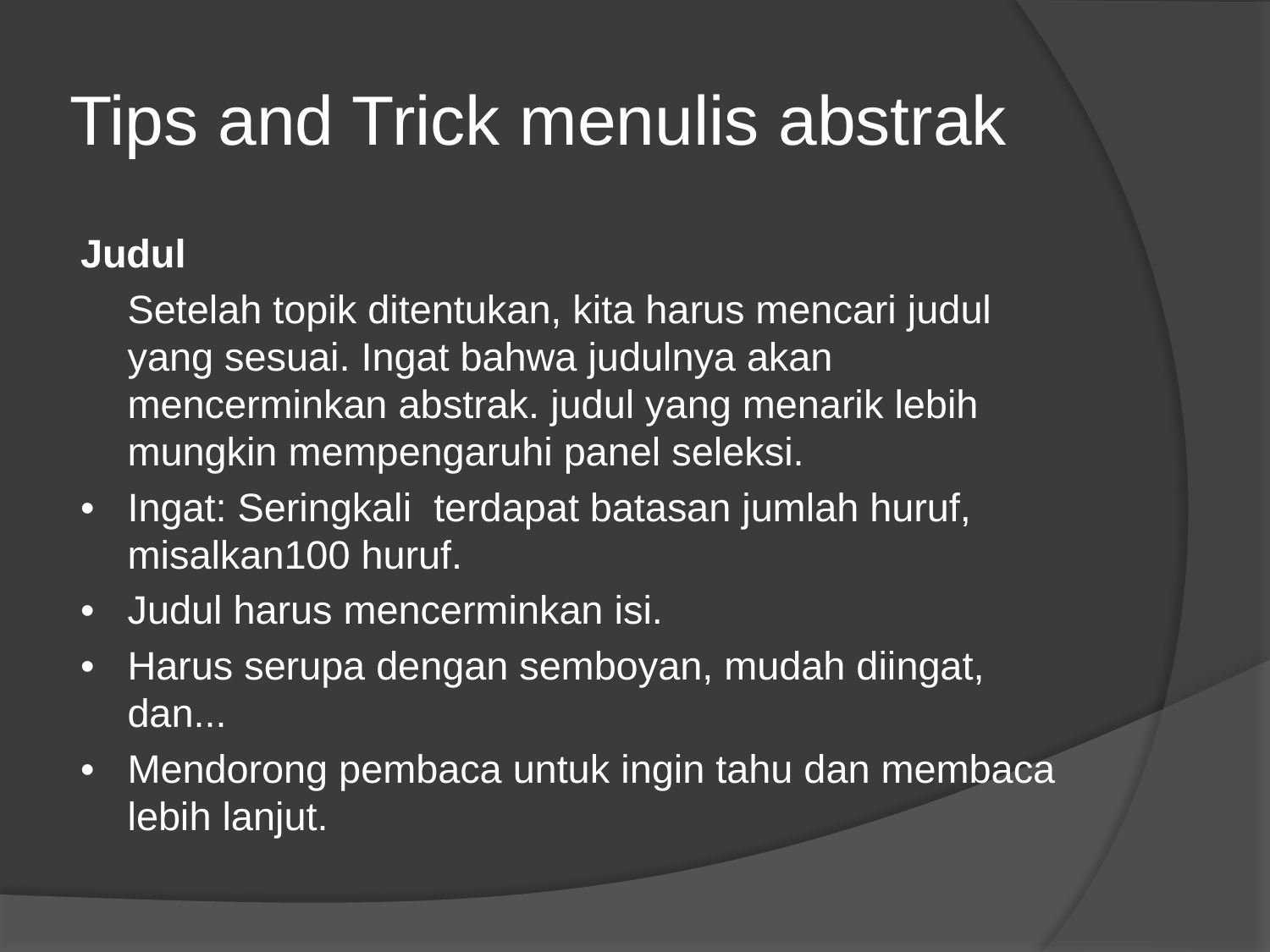

# Tips and Trick menulis abstrak
Judul
	Setelah topik ditentukan, kita harus mencari judul yang sesuai. Ingat bahwa judulnya akan mencerminkan abstrak. judul yang menarik lebih mungkin mempengaruhi panel seleksi.
• 	Ingat: Seringkali  terdapat batasan jumlah huruf, misalkan100 huruf.
• 	Judul harus mencerminkan isi.
• 	Harus serupa dengan semboyan, mudah diingat, dan...
• 	Mendorong pembaca untuk ingin tahu dan membaca lebih lanjut.